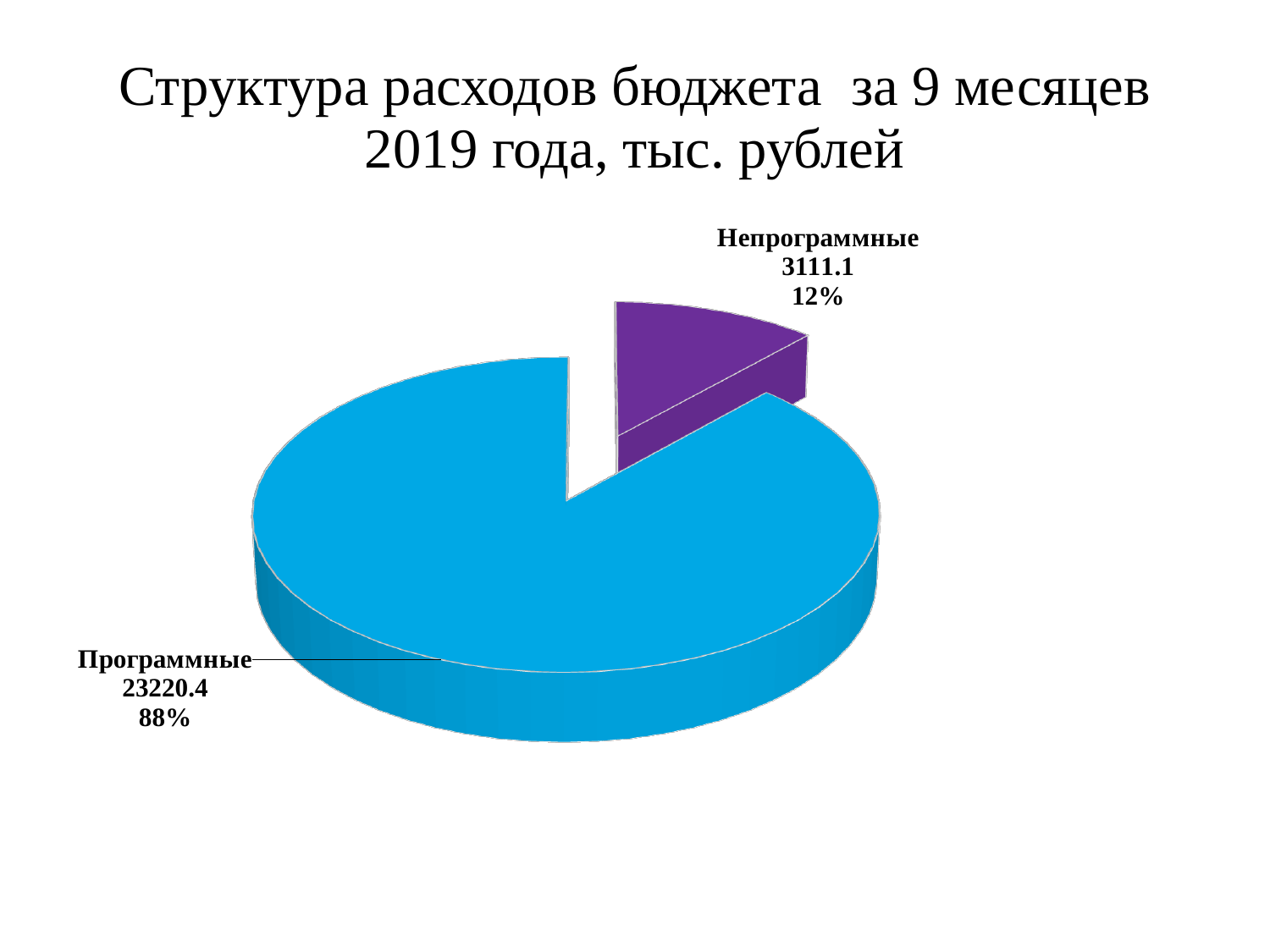

# Структура расходов бюджета  за 9 месяцев 2019 года, тыс. рублей

[unsupported chart]